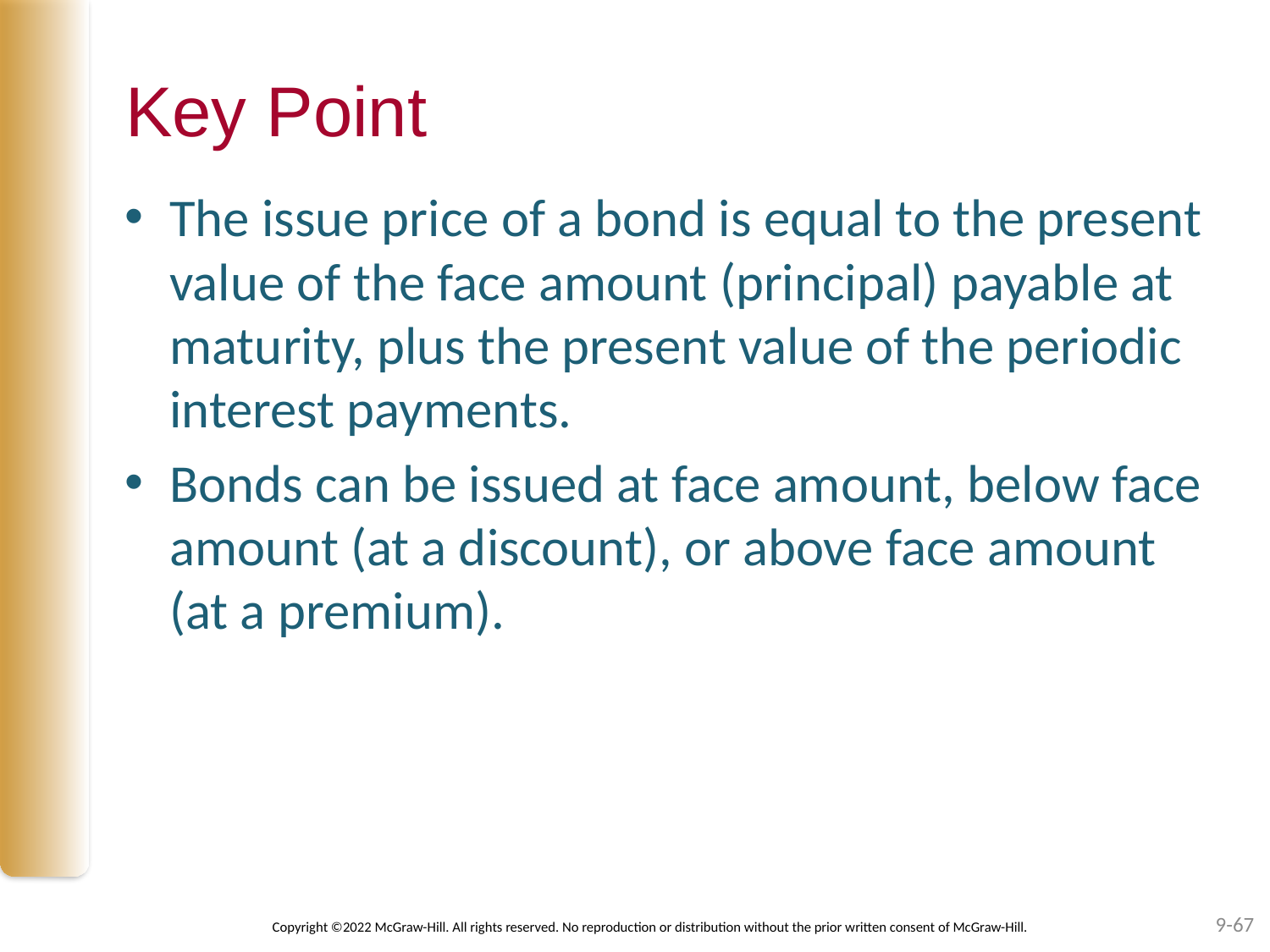

# Key Point
The issue price of a bond is equal to the present value of the face amount (principal) payable at maturity, plus the present value of the periodic interest payments.
Bonds can be issued at face amount, below face amount (at a discount), or above face amount (at a premium).
9-67
Copyright ©2022 McGraw-Hill. All rights reserved. No reproduction or distribution without the prior written consent of McGraw-Hill.